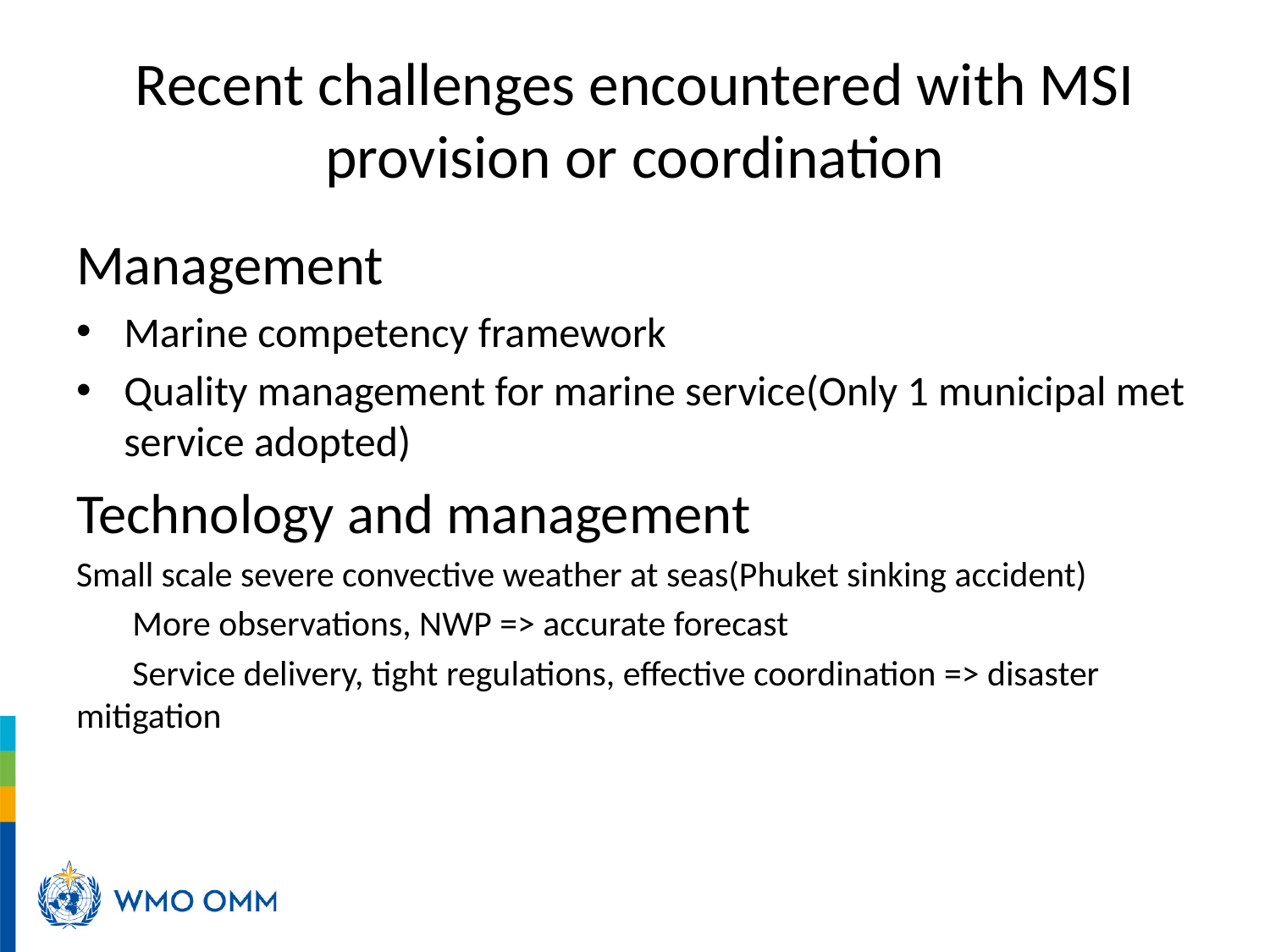

# Recent challenges encountered with MSI provision or coordination
Management
Marine competency framework
Quality management for marine service(Only 1 municipal met service adopted)
Technology and management
Small scale severe convective weather at seas(Phuket sinking accident)
       More observations, NWP => accurate forecast
       Service delivery, tight regulations, effective coordination => disaster mitigation